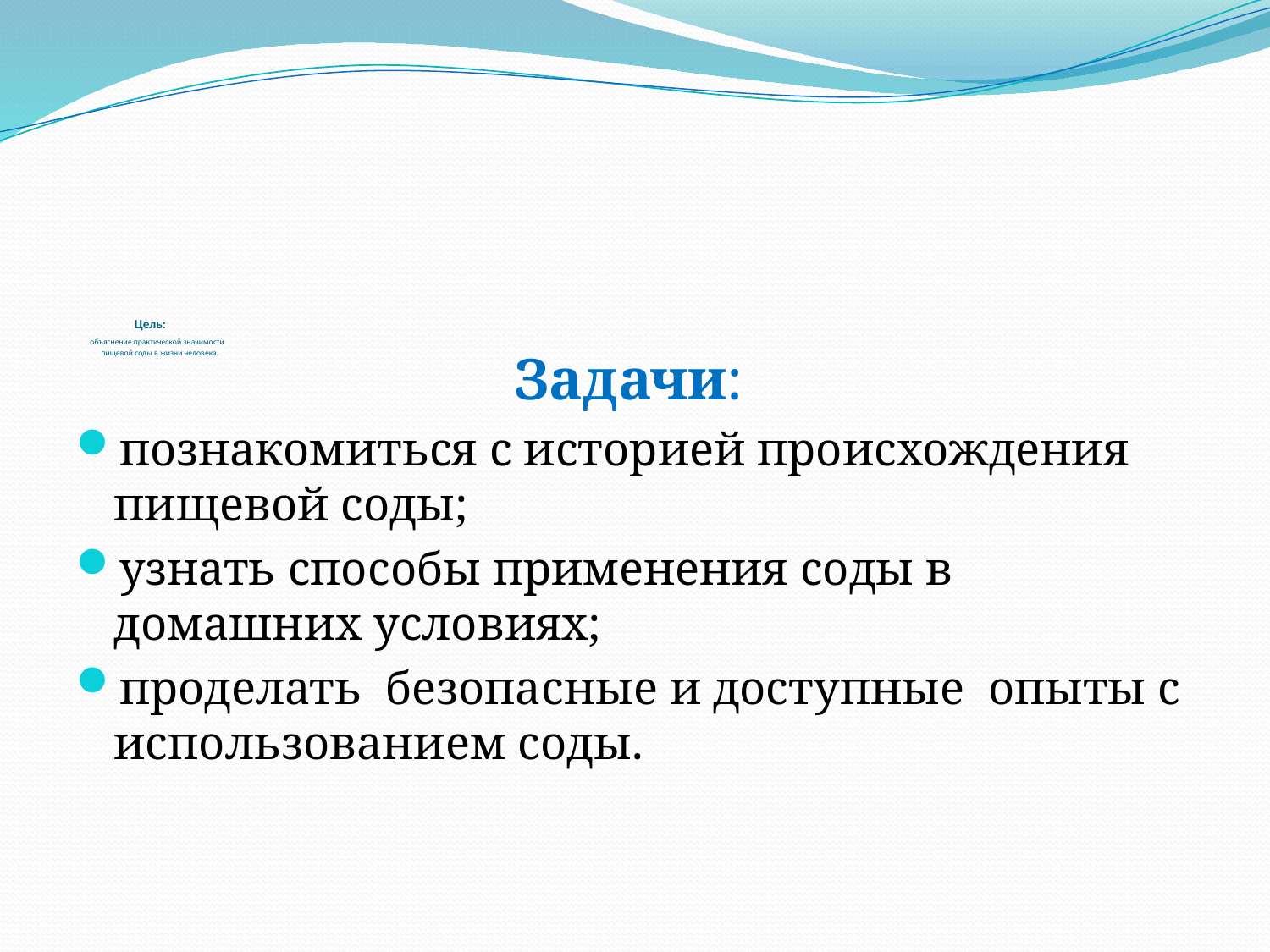

# Цель: объяснение практической значимости пищевой соды в жизни человека.
                              Задачи:
познакомиться с историей происхождения пищевой соды;
узнать способы применения соды в домашних условиях;
проделать  безопасные и доступные  опыты с использованием соды.